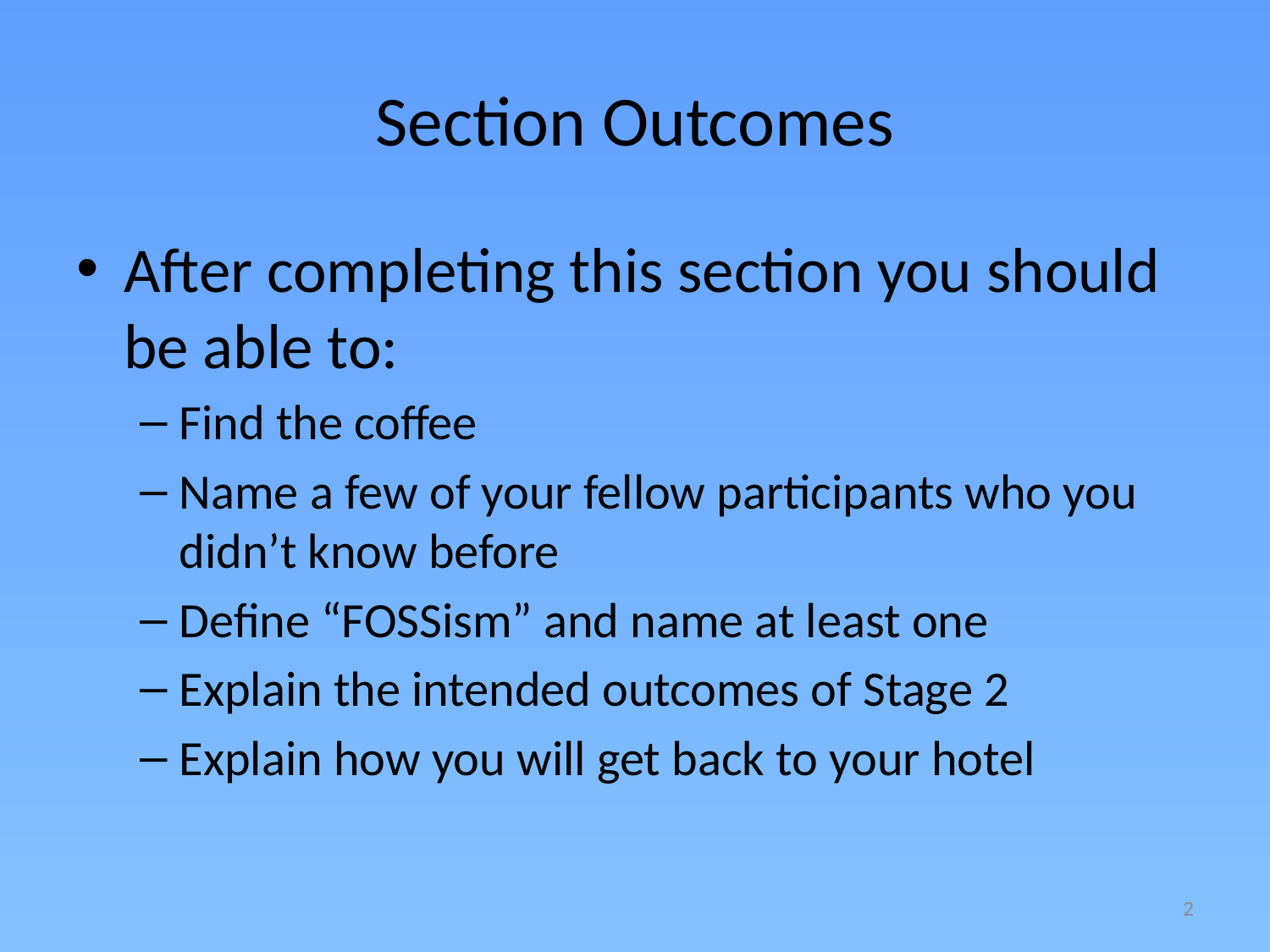

# Section Outcomes
After completing this section you should be able to:
Find the coffee
Name a few of your fellow participants who you didn’t know before
Define “FOSSism” and name at least one
Explain the intended outcomes of Stage 2
Explain how you will get back to your hotel
2